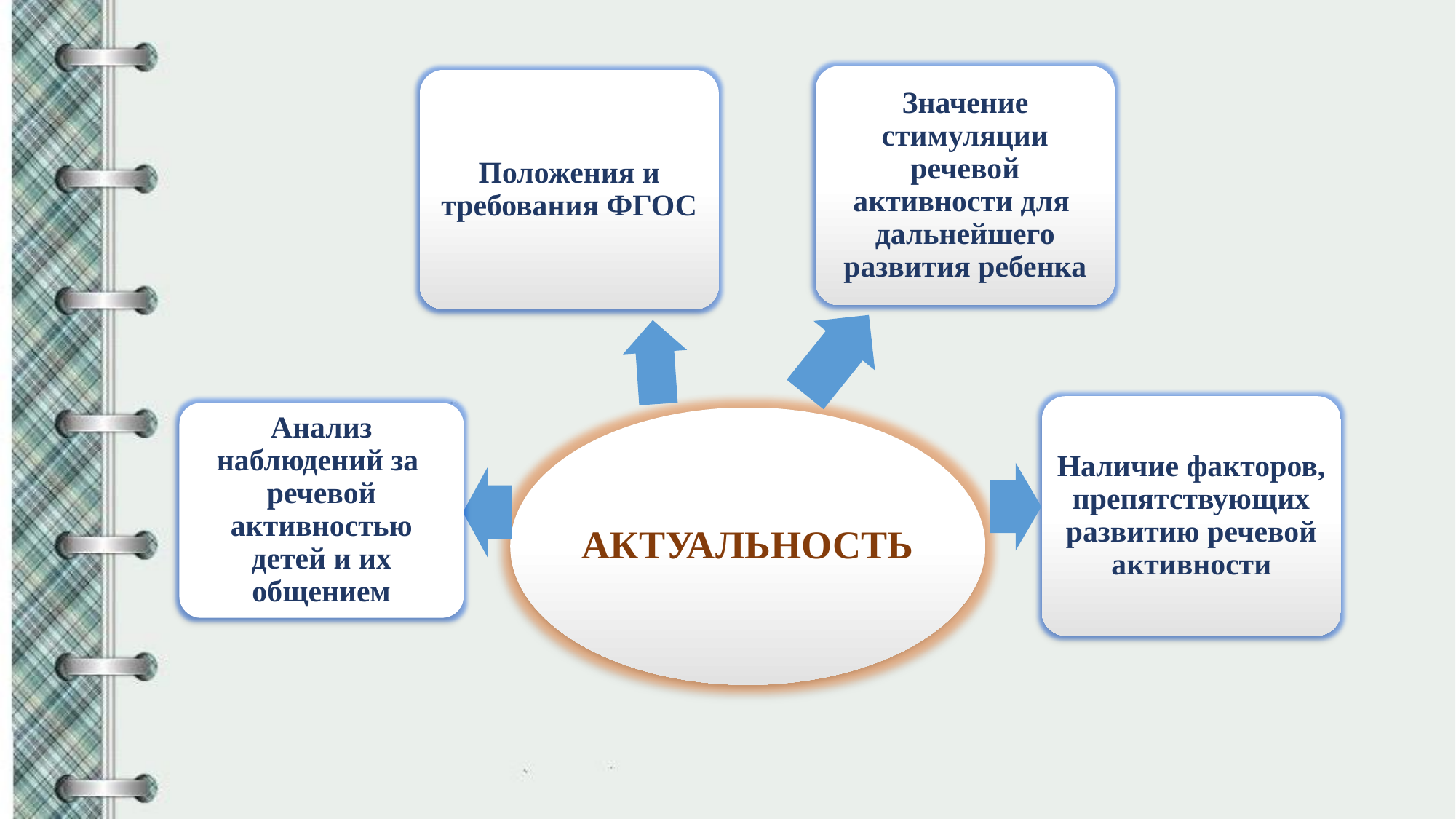

АКТУАЛЬНОСТЬ
Наличие факторов, препятствующих развитию речевой активности
Значение стимуляции речевой активности для  дальнейшего развития ребенка
Положения и требования ФГОС
Анализ наблюдений за  речевой активностью детей и их общением